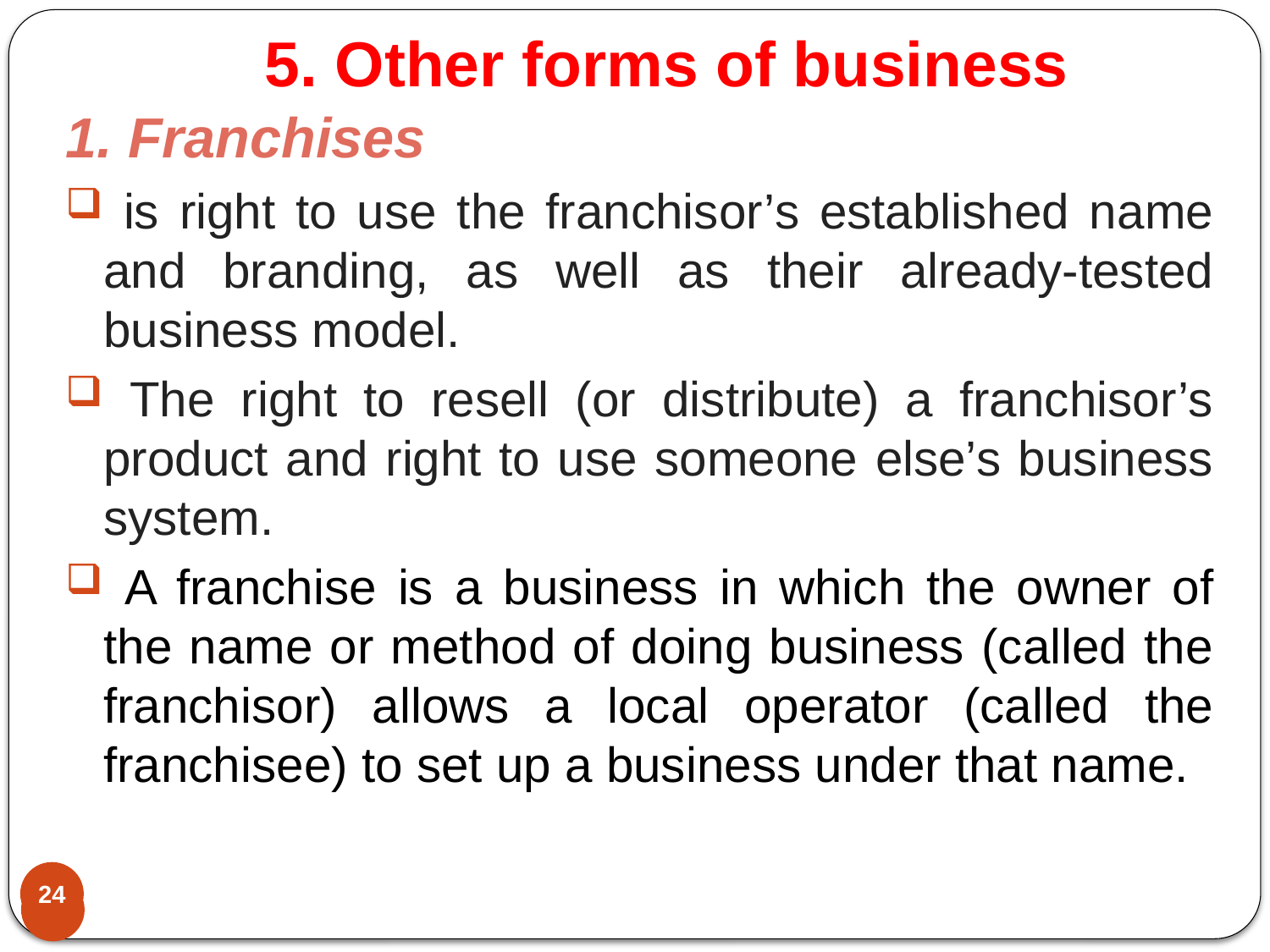

# 5. Other forms of business
1. Franchises
 is right to use the franchisor’s established name and branding, as well as their already-tested business model.
 The right to resell (or distribute) a franchisor’s product and right to use someone else’s business system.
 A franchise is a business in which the owner of the name or method of doing business (called the franchisor) allows a local operator (called the franchisee) to set up a business under that name.

24
24